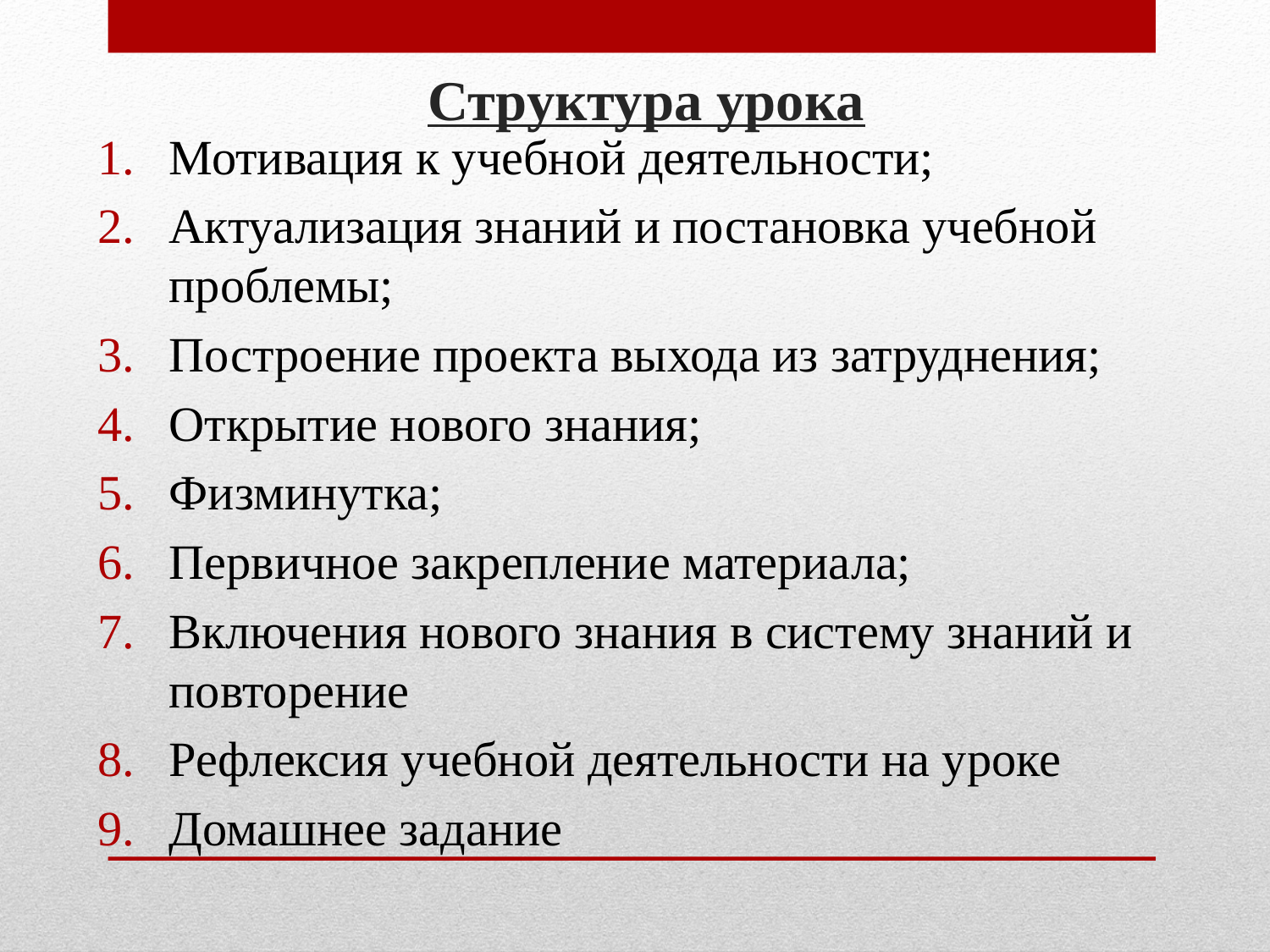

# Структура урока
Мотивация к учебной деятельности;
Актуализация знаний и постановка учебной проблемы;
Построение проекта выхода из затруднения;
Открытие нового знания;
Физминутка;
Первичное закрепление материала;
Включения нового знания в систему знаний и повторение
Рефлексия учебной деятельности на уроке
Домашнее задание